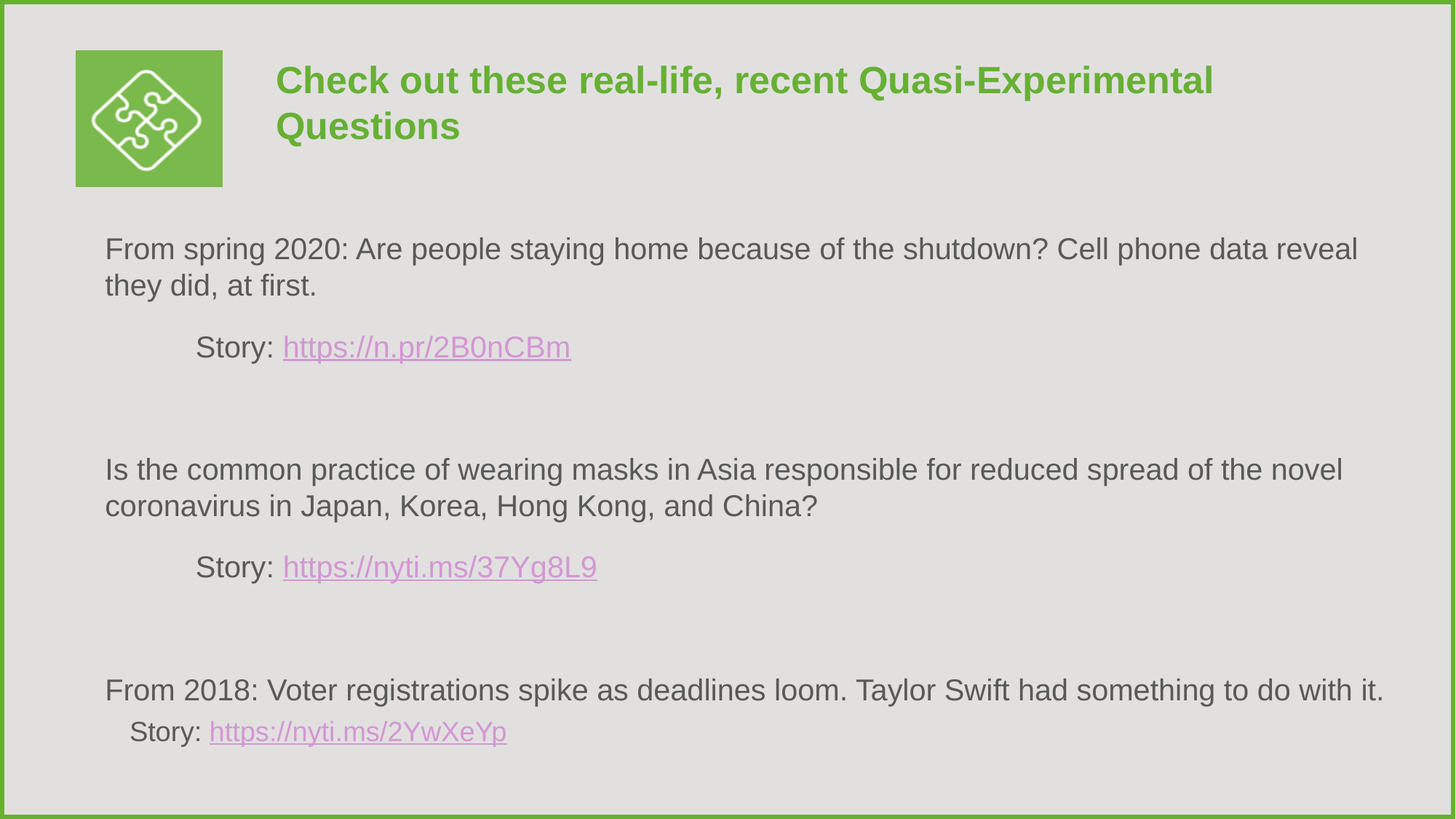

# Check out these real-life, recent Quasi-Experimental Questions
From spring 2020: Are people staying home because of the shutdown? Cell phone data reveal they did, at first.
	Story: https://n.pr/2B0nCBm

Is the common practice of wearing masks in Asia responsible for reduced spread of the novel coronavirus in Japan, Korea, Hong Kong, and China?
	Story: https://nyti.ms/37Yg8L9

From 2018: Voter registrations spike as deadlines loom. Taylor Swift had something to do with it.
Story: https://nyti.ms/2YwXeYp